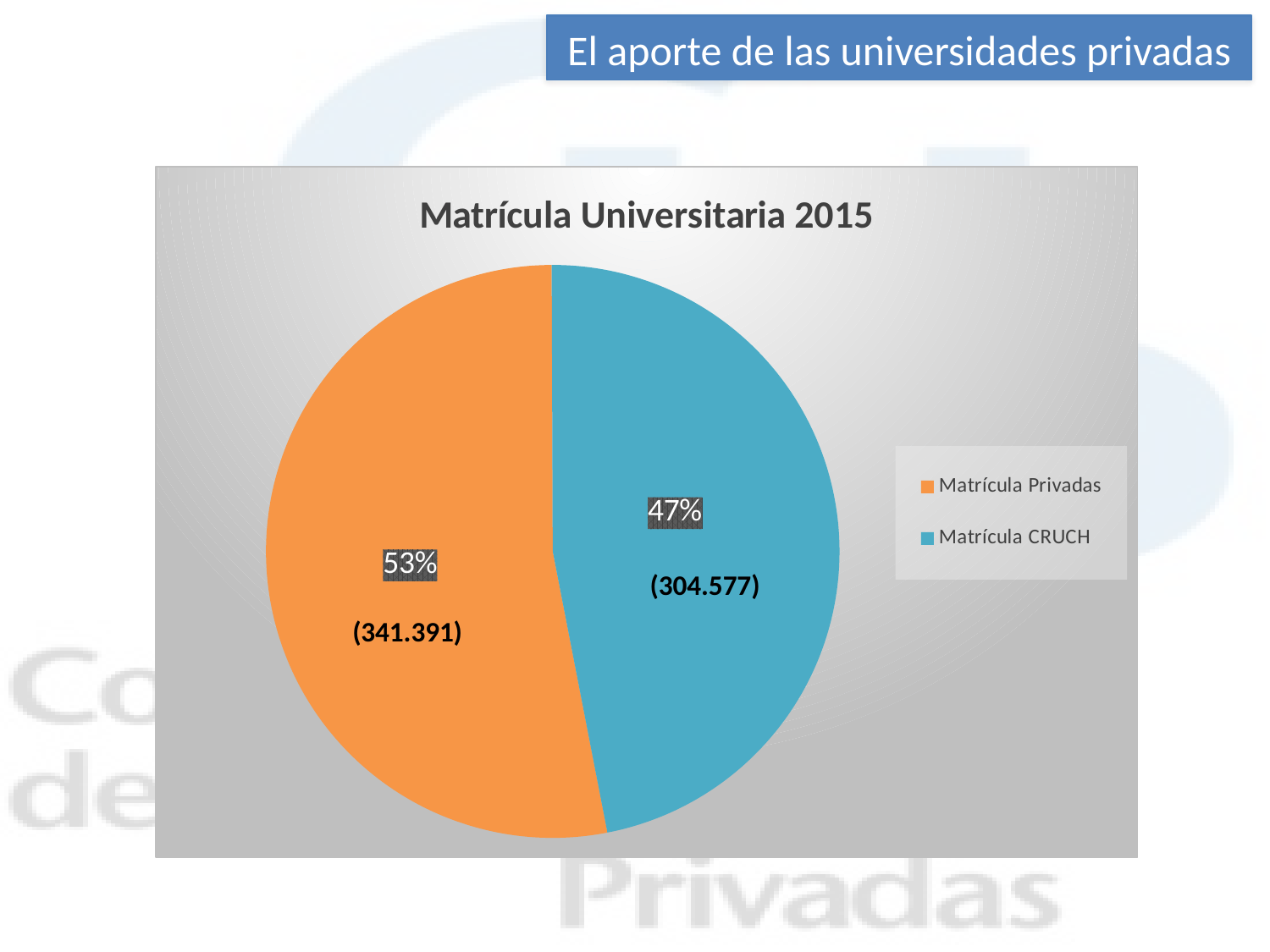

El aporte de las universidades privadas
El aporte de las universidades privadas

### Chart:

| Category | Matrícula Universitaria 2015 |
|---|---|
| Matrícula Privadas | 0.53 |
| Matrícula CRUCH | 0.47 |
(304.577)
(341.391)